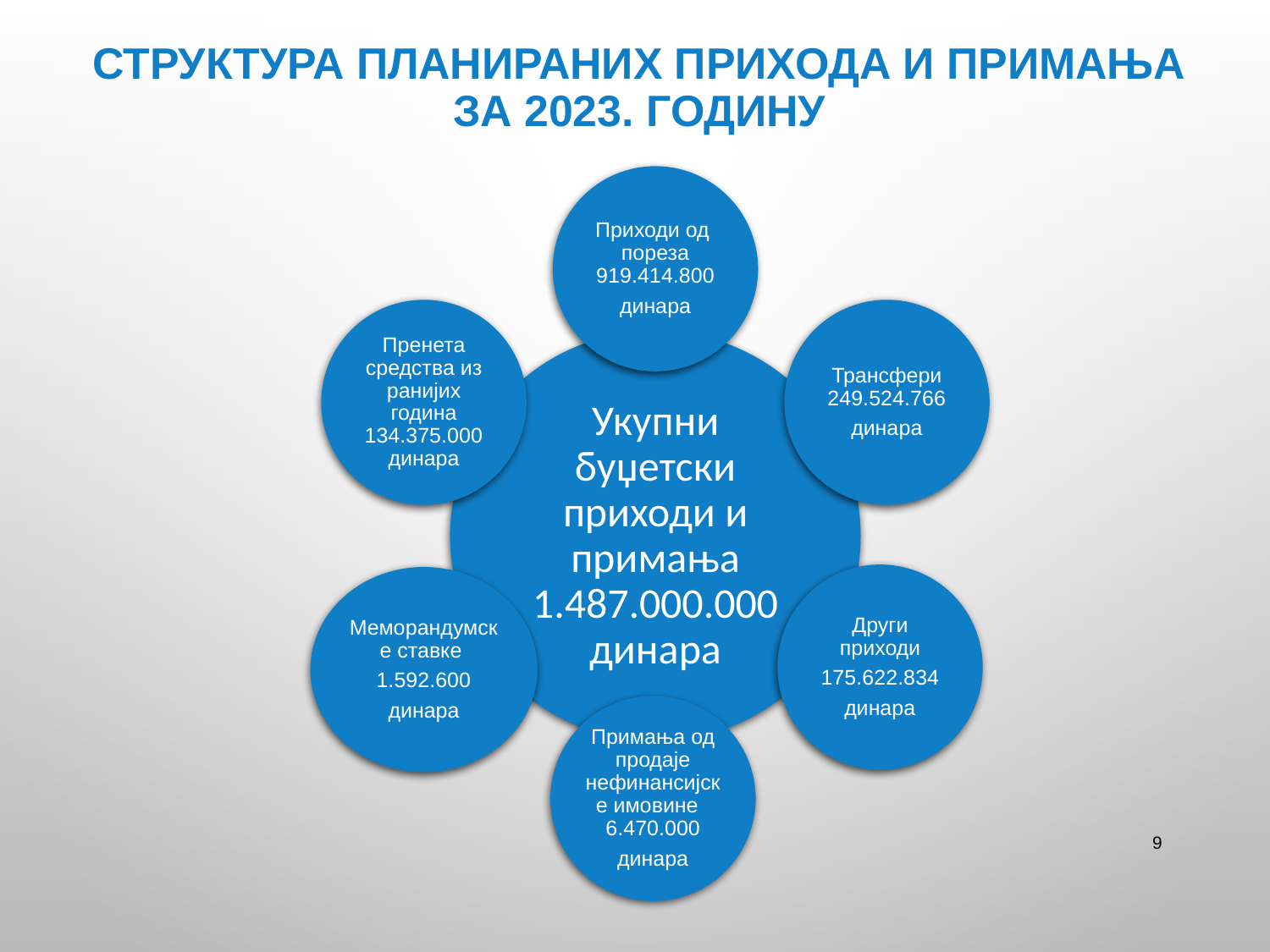

# Структура планираних прихода и примања за 2023. годину
Укупни буџетски приходи и примања 1.487.000.000 динара
Приходи од  пореза 919.414.800
динара
Трансфери 249.524.766
динара
Други приходи
175.622.834
динара
Примања од продаје нефинансијске имовине   6.470.000
динара
Mеморандумске ставке
1.592.600
динара
Пренета средства из ранијих година 134.375.000 динара
9